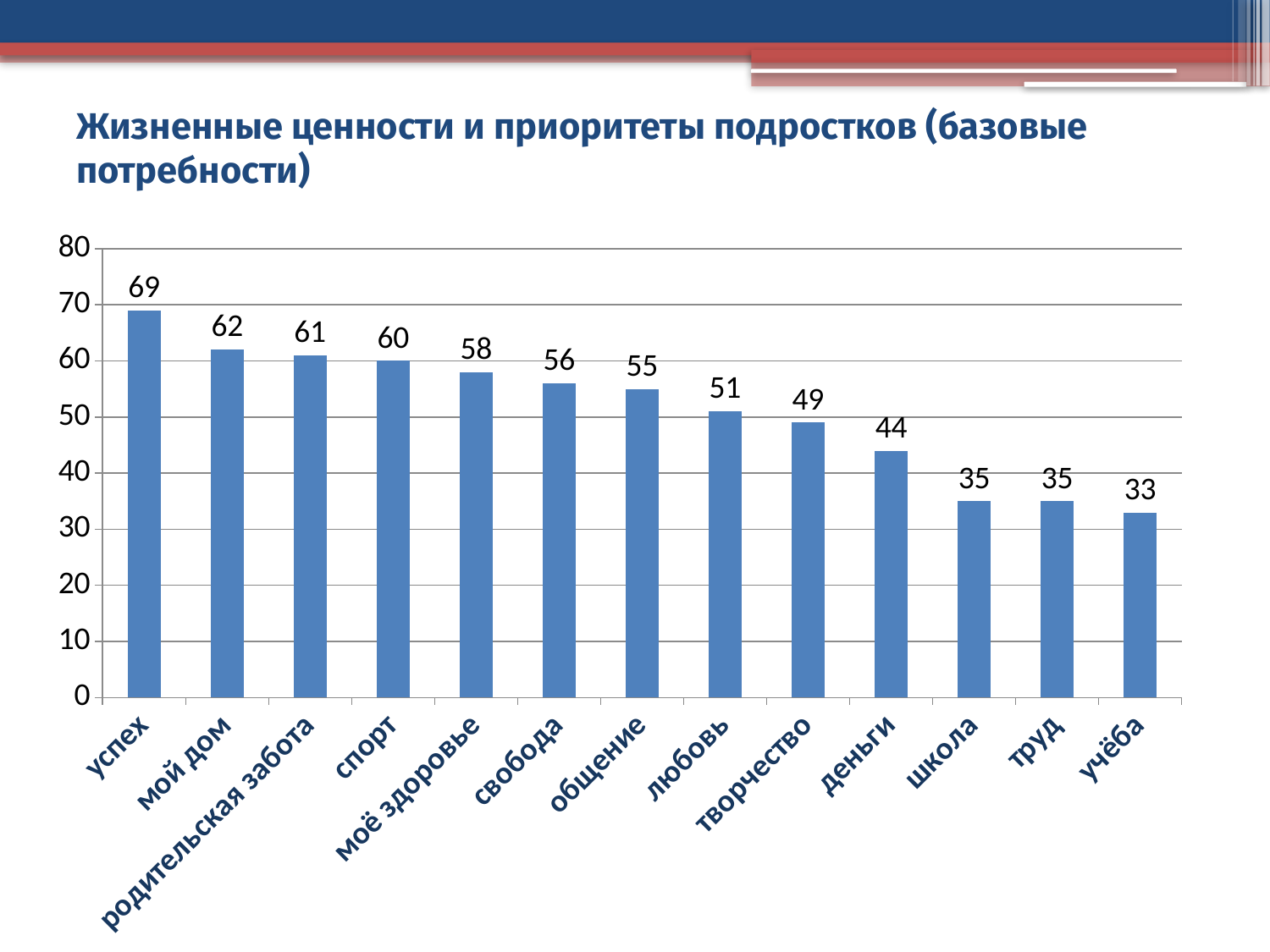

# Жизненные ценности и приоритеты подростков (базовые потребности)

### Chart

| Category | Столбец1 |
|---|---|
| успех | 69.0 |
| мой дом | 62.0 |
| родительская забота | 61.0 |
| спорт | 60.0 |
| моё здоровье | 58.0 |
| свобода | 56.0 |
| общение | 55.0 |
| любовь | 51.0 |
| творчество | 49.0 |
| деньги | 44.0 |
| школа | 35.0 |
| труд | 35.0 |
| учёба | 33.0 |